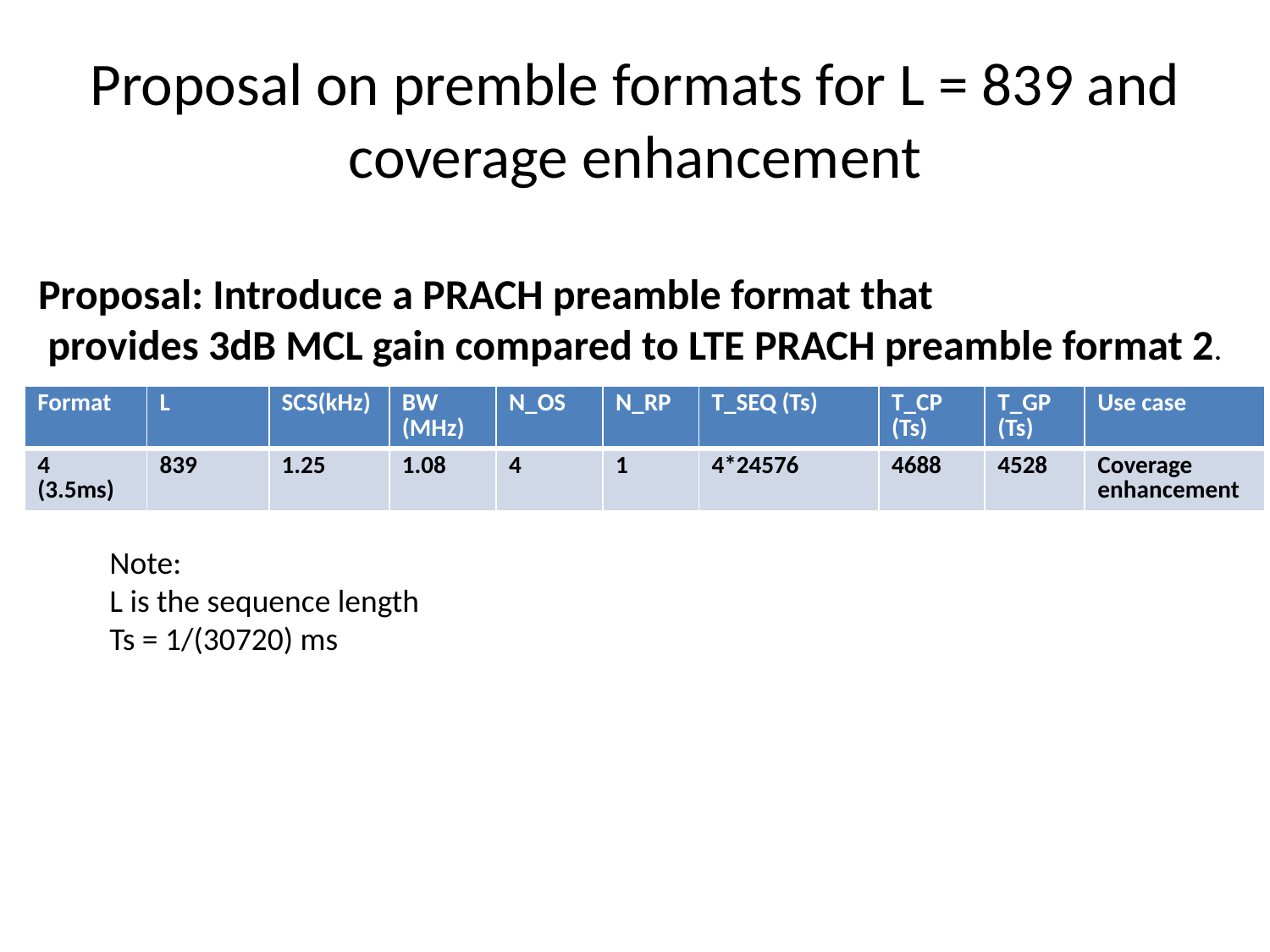

# Proposal on premble formats for L = 839 and coverage enhancement
Proposal: Introduce a PRACH preamble format that
 provides 3dB MCL gain compared to LTE PRACH preamble format 2.
| Format | L | SCS(kHz) | BW (MHz) | N\_OS | N\_RP | T\_SEQ (Ts) | T\_CP (Ts) | T\_GP (Ts) | Use case |
| --- | --- | --- | --- | --- | --- | --- | --- | --- | --- |
| 4 (3.5ms) | 839 | 1.25 | 1.08 | 4 | 1 | 4\*24576 | 4688 | 4528 | Coverage enhancement |
Note:
L is the sequence length
Ts = 1/(30720) ms